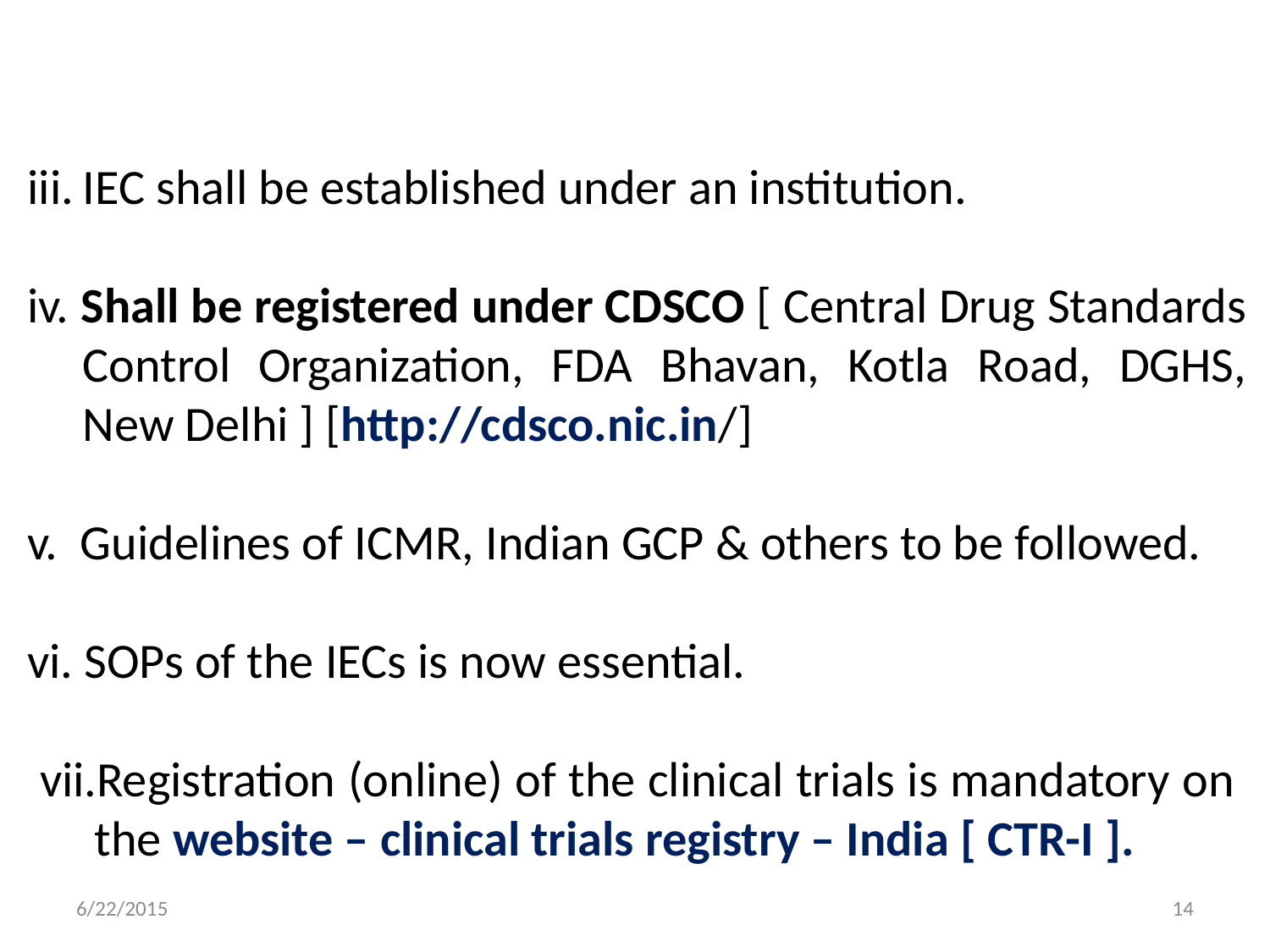

IEC shall be established under an institution.

iv. Shall be registered under CDSCO [ Central Drug Standards Control Organization, FDA Bhavan, Kotla Road, DGHS, New Delhi ] [http://cdsco.nic.in/]

v.  Guidelines of ICMR, Indian GCP & others to be followed.

vi. SOPs of the IECs is now essential.

 vii.Registration (online) of the clinical trials is mandatory on
      the website – clinical trials registry – India [ CTR-I ].
6/22/2015
14